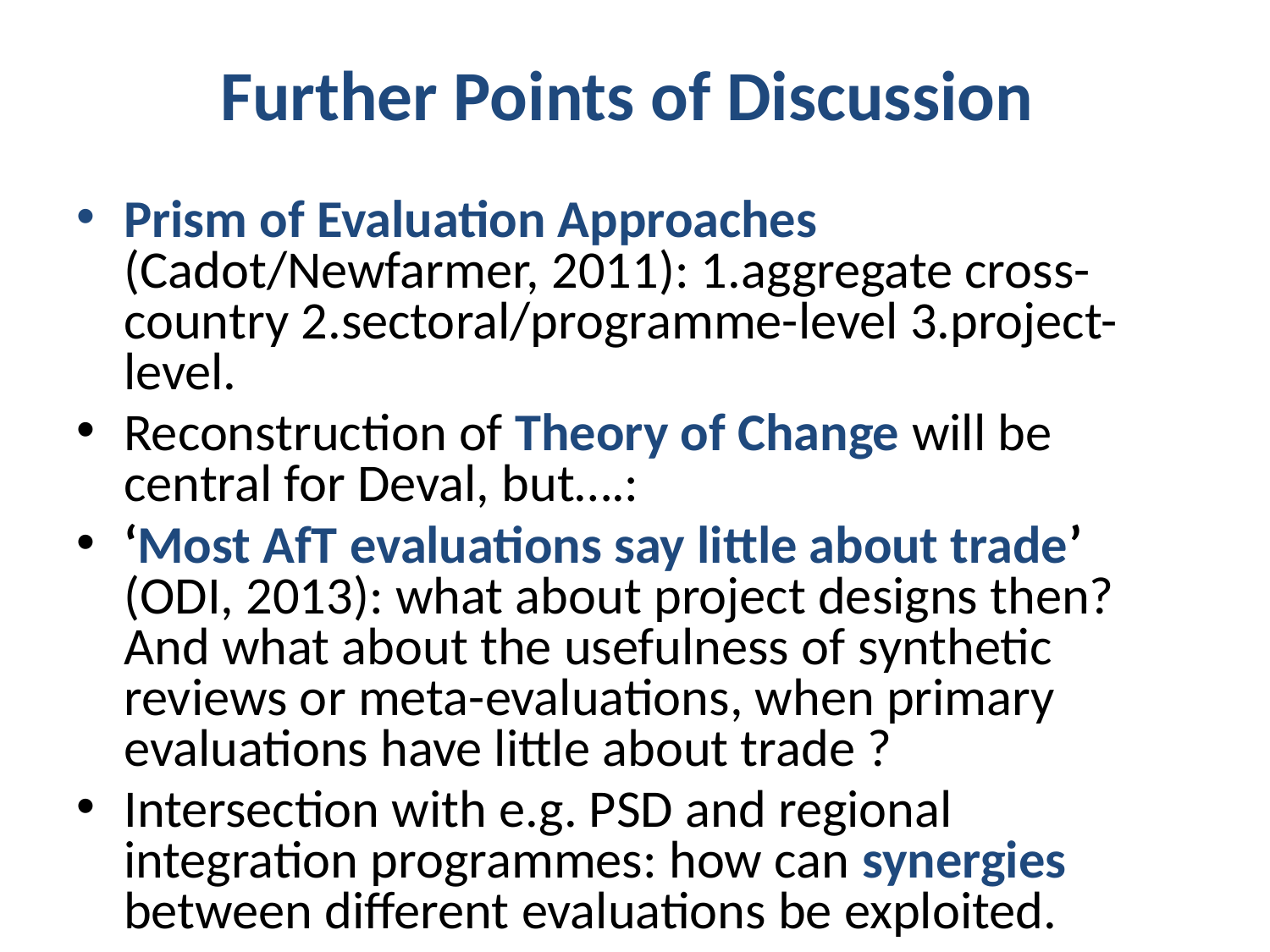

# Further Points of Discussion
Prism of Evaluation Approaches (Cadot/Newfarmer, 2011): 1.aggregate cross-country 2.sectoral/programme-level 3.project-level.
Reconstruction of Theory of Change will be central for Deval, but….:
‘Most AfT evaluations say little about trade’ (ODI, 2013): what about project designs then? And what about the usefulness of synthetic reviews or meta-evaluations, when primary evaluations have little about trade ?
Intersection with e.g. PSD and regional integration programmes: how can synergies between different evaluations be exploited.